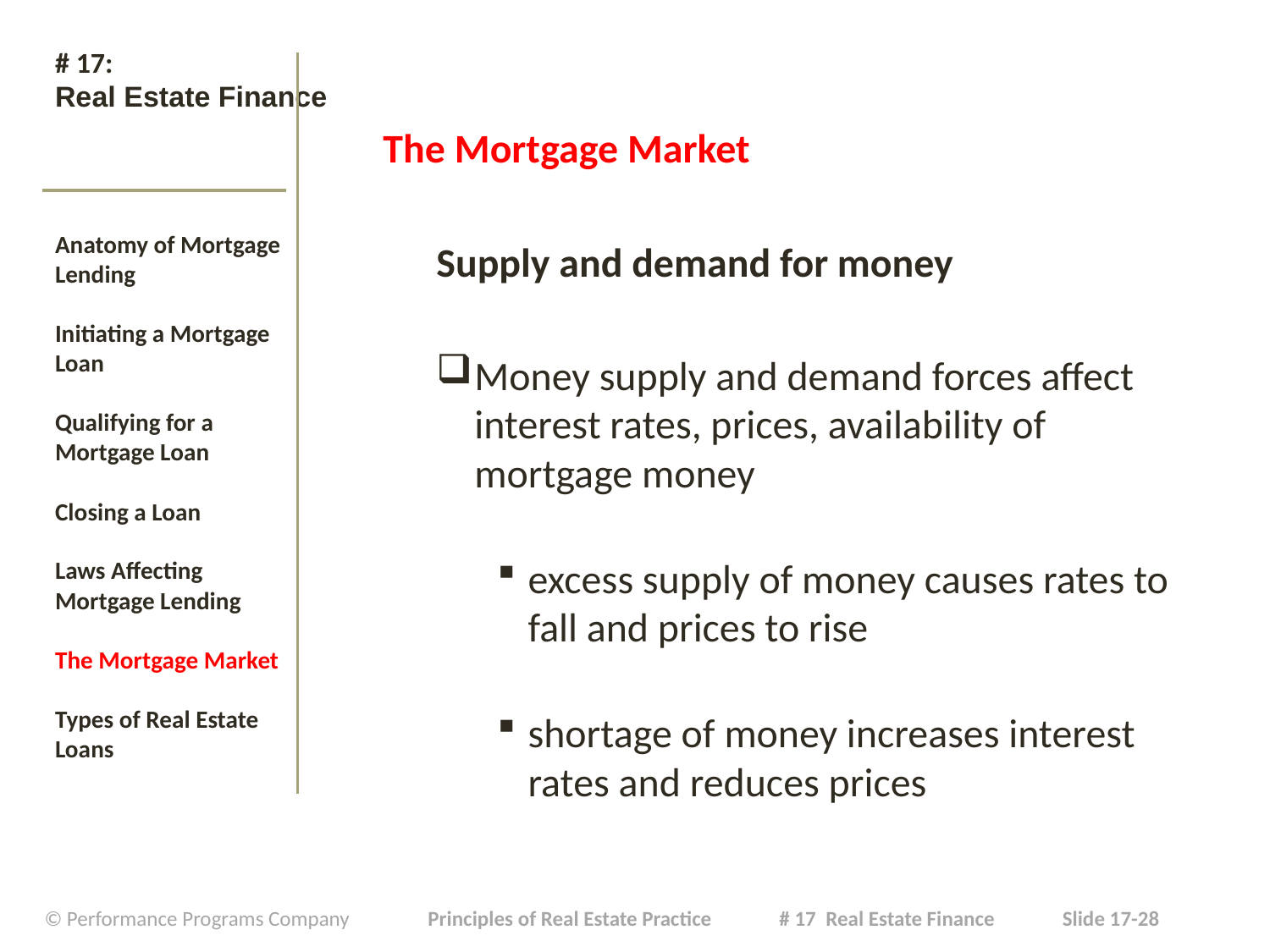

# # 17: Real Estate Finance

The Mortgage Market

Supply and demand for money

Money supply and demand forces affect interest rates, prices, availability of mortgage money
excess supply of money causes rates to fall and prices to rise
shortage of money increases interest rates and reduces prices

Anatomy of Mortgage Lending

Initiating a Mortgage Loan

Qualifying for a Mortgage Loan

Closing a Loan

Laws Affecting Mortgage Lending

The Mortgage Market

Types of Real Estate Loans

| © Performance Programs Company Principles of Real Estate Practice # 17 Real Estate Finance Slide 17-28 |
| --- |